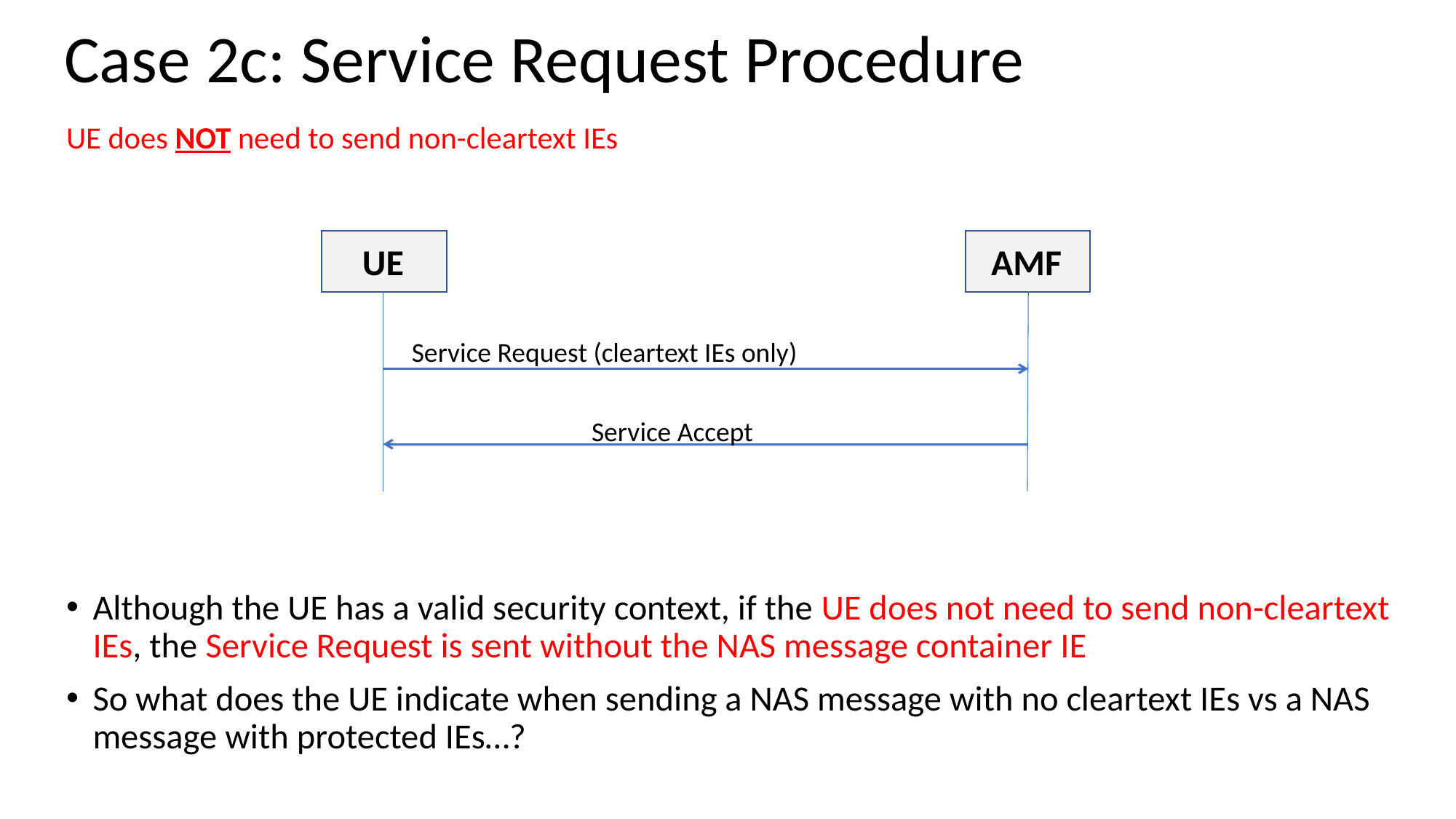

# Case 2c: Service Request Procedure
UE does NOT need to send non-cleartext IEs

UE
AMF
Service Request (cleartext IEs only)
Service Accept
Although the UE has a valid security context, if the UE does not need to send non-cleartext IEs, the Service Request is sent without the NAS message container IE
So what does the UE indicate when sending a NAS message with no cleartext IEs vs a NAS message with protected IEs…?